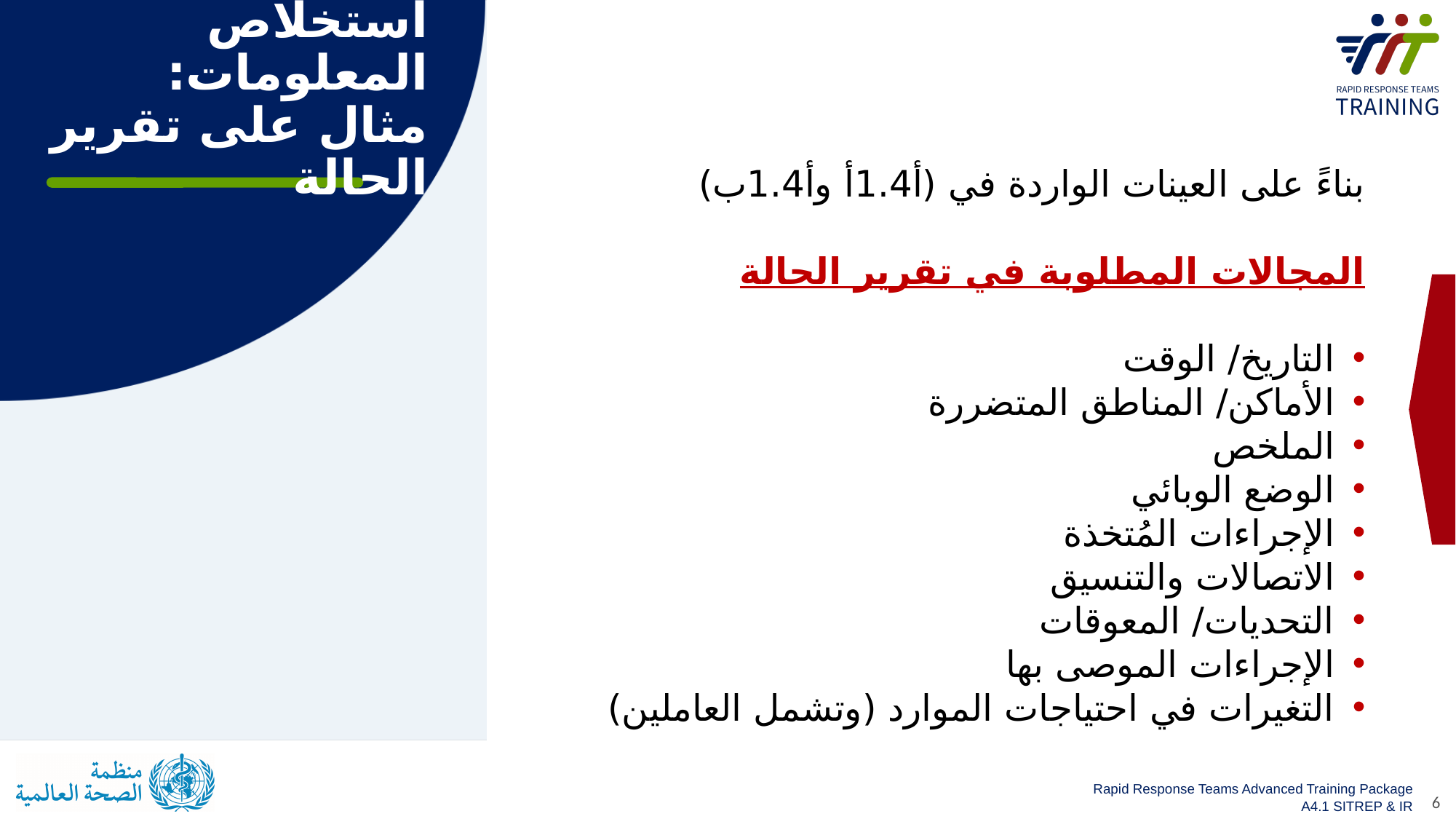

# استخلاص المعلومات: مثال على تقرير الحالة
بناءً على العينات الواردة في (أ1.4أ وأ1.4ب)

المجالات المطلوبة في تقرير الحالة

التاريخ/ الوقت
الأماكن/ المناطق المتضررة
الملخص
الوضع الوبائي
الإجراءات المُتخذة
الاتصالات والتنسيق
التحديات/ المعوقات
الإجراءات الموصى بها
التغيرات في احتياجات الموارد (وتشمل العاملين)
6